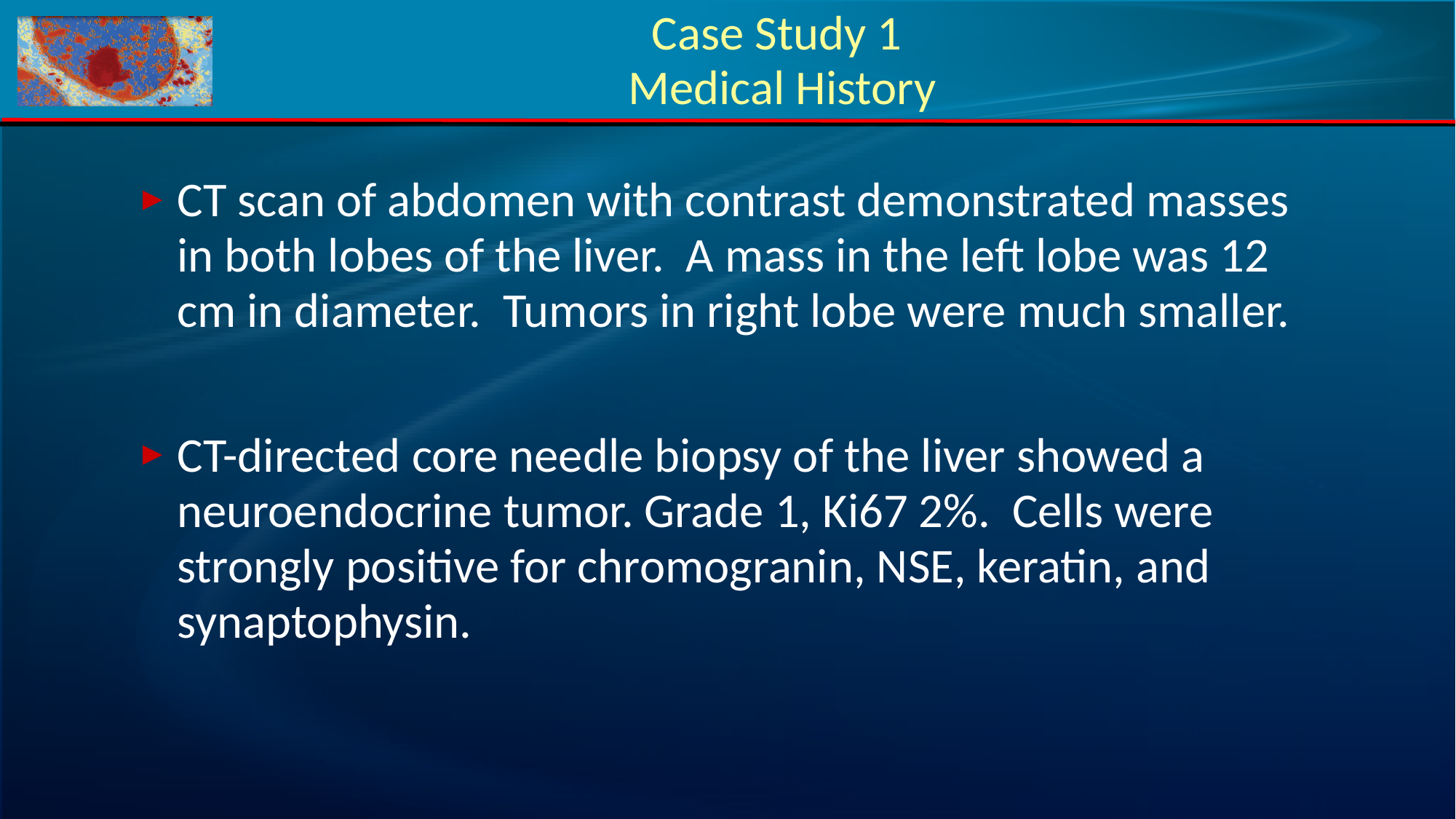

Case Study 1
Medical History
CT scan of abdomen with contrast demonstrated masses in both lobes of the liver.  A mass in the left lobe was 12 cm in diameter.  Tumors in right lobe were much smaller.

CT-directed core needle biopsy of the liver showed a neuroendocrine tumor. Grade 1, Ki67 2%.  Cells were strongly positive for chromogranin, NSE, keratin, and synaptophysin.